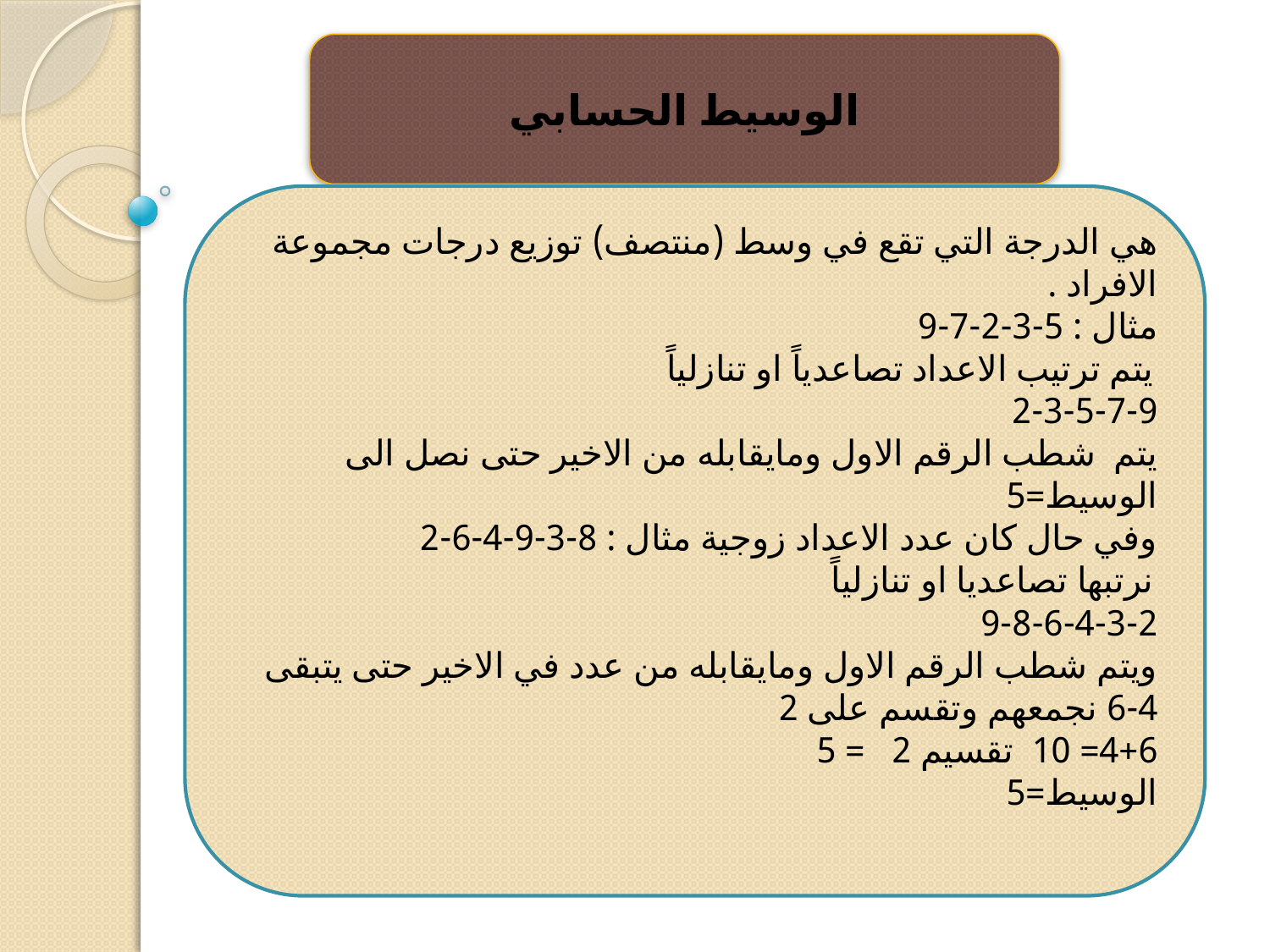

الوسيط الحسابي

هي الدرجة التي تقع في وسط (منتصف) توزيع درجات مجموعة الافراد .
مثال : 5-3-2-7-9
يتم ترتيب الاعداد تصاعدياً او تنازلياً
2-3-5-7-9
يتم  شطب الرقم الاول ومايقابله من الاخير حتى نصل الى الوسيط=5
وفي حال كان عدد الاعداد زوجية مثال : 8-3-9-4-6-2
نرتبها تصاعديا او تنازلياً
9-8-6-4-3-2
ويتم شطب الرقم الاول ومايقابله من عدد في الاخير حتى يتبقى 4-6 نجمعهم وتقسم على 2
4+6= 10  تقسيم 2   = 5
الوسيط=5